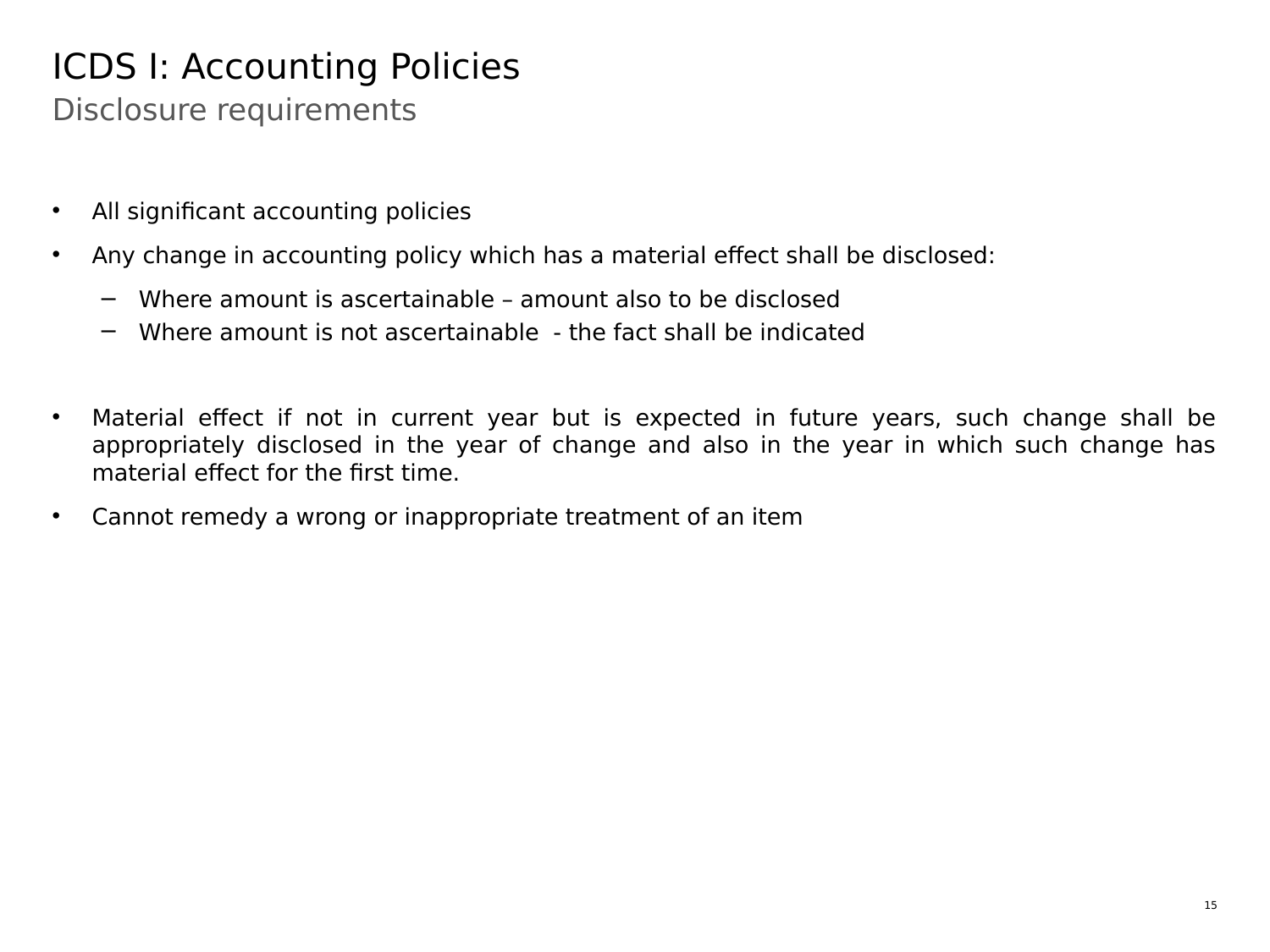

# ICDS I: Accounting Policies
Disclosure requirements
All significant accounting policies
Any change in accounting policy which has a material effect shall be disclosed:
Where amount is ascertainable – amount also to be disclosed
Where amount is not ascertainable  - the fact shall be indicated

Material effect if not in current year but is expected in future years, such change shall be appropriately disclosed in the year of change and also in the year in which such change has material effect for the first time.
Cannot remedy a wrong or inappropriate treatment of an item